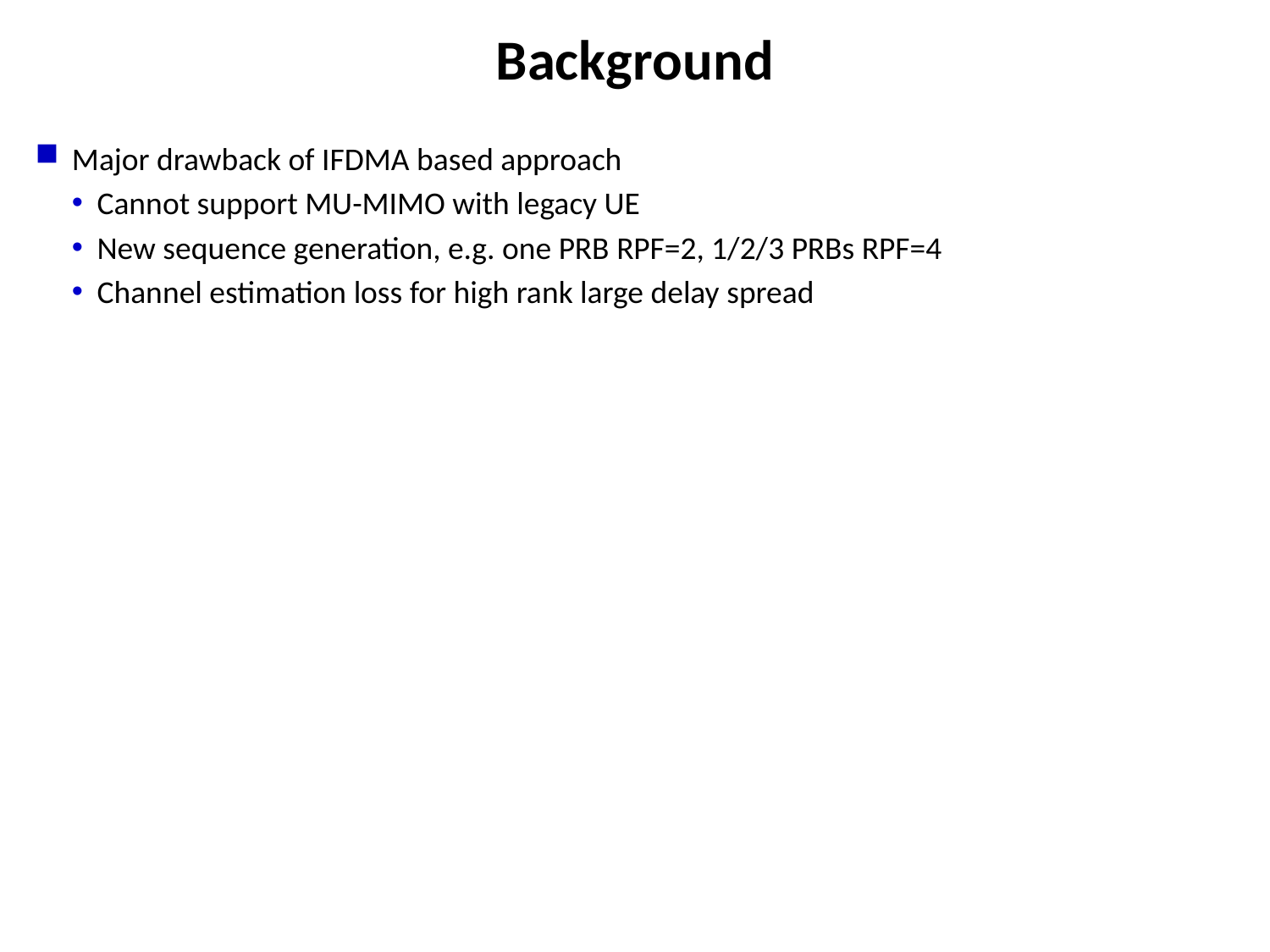

# Background
Major drawback of IFDMA based approach
Cannot support MU-MIMO with legacy UE
New sequence generation, e.g. one PRB RPF=2, 1/2/3 PRBs RPF=4
Channel estimation loss for high rank large delay spread